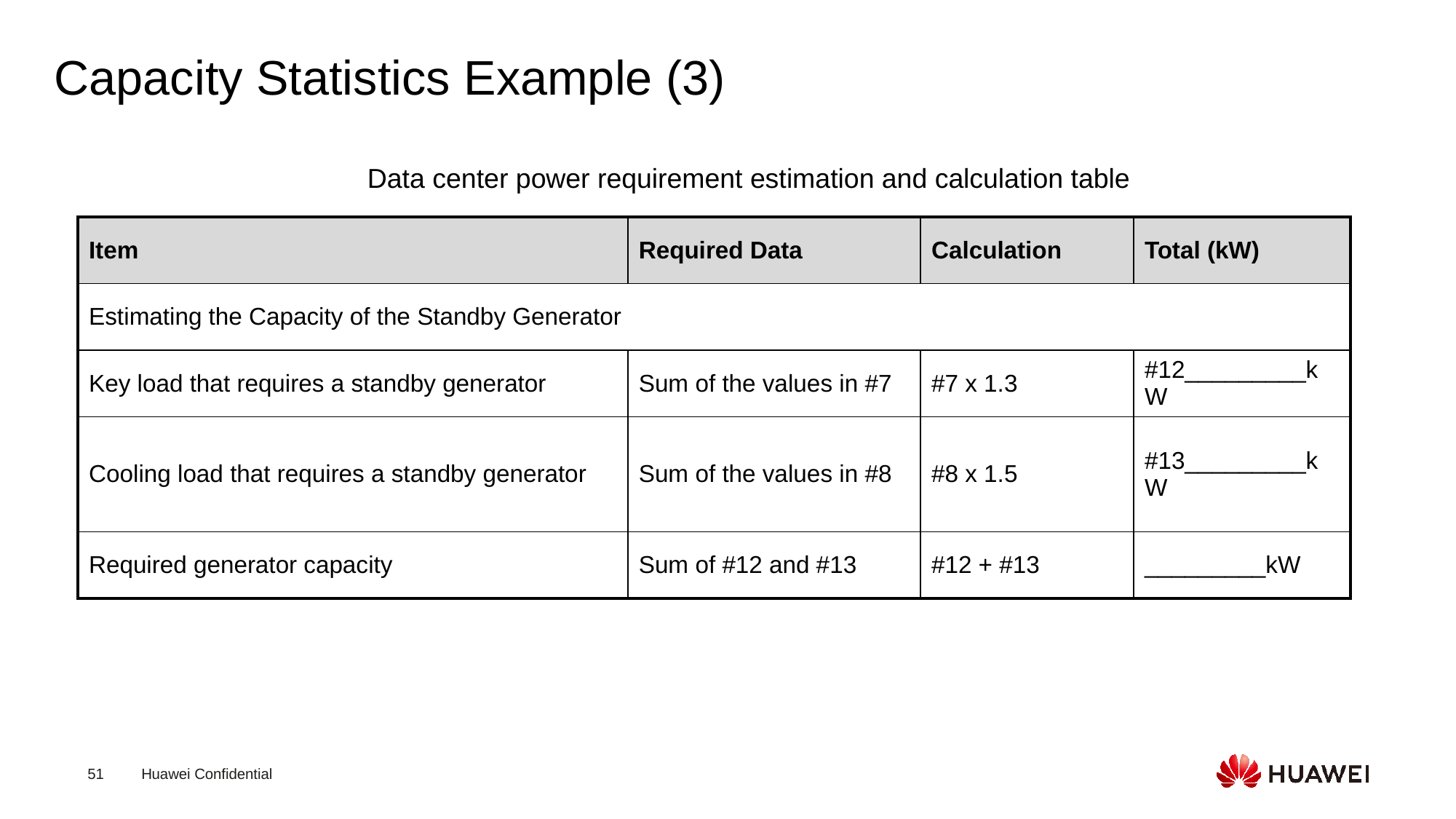

# Capacity Statistics Example (3)
Data center power requirement estimation and calculation table
| Item | Required Data | Calculation | Total (kW) |
| --- | --- | --- | --- |
| Estimating the Capacity of the Standby Generator |  |  |  |
| Key load that requires a standby generator | Sum of the values in #7 | #7 x 1.3 | #12\_\_\_\_\_\_\_\_\_kW |
| Cooling load that requires a standby generator | Sum of the values in #8 | #8 x 1.5 | #13\_\_\_\_\_\_\_\_\_kW |
| Required generator capacity | Sum of #12 and #13 | #12 + #13 | \_\_\_\_\_\_\_\_\_kW |